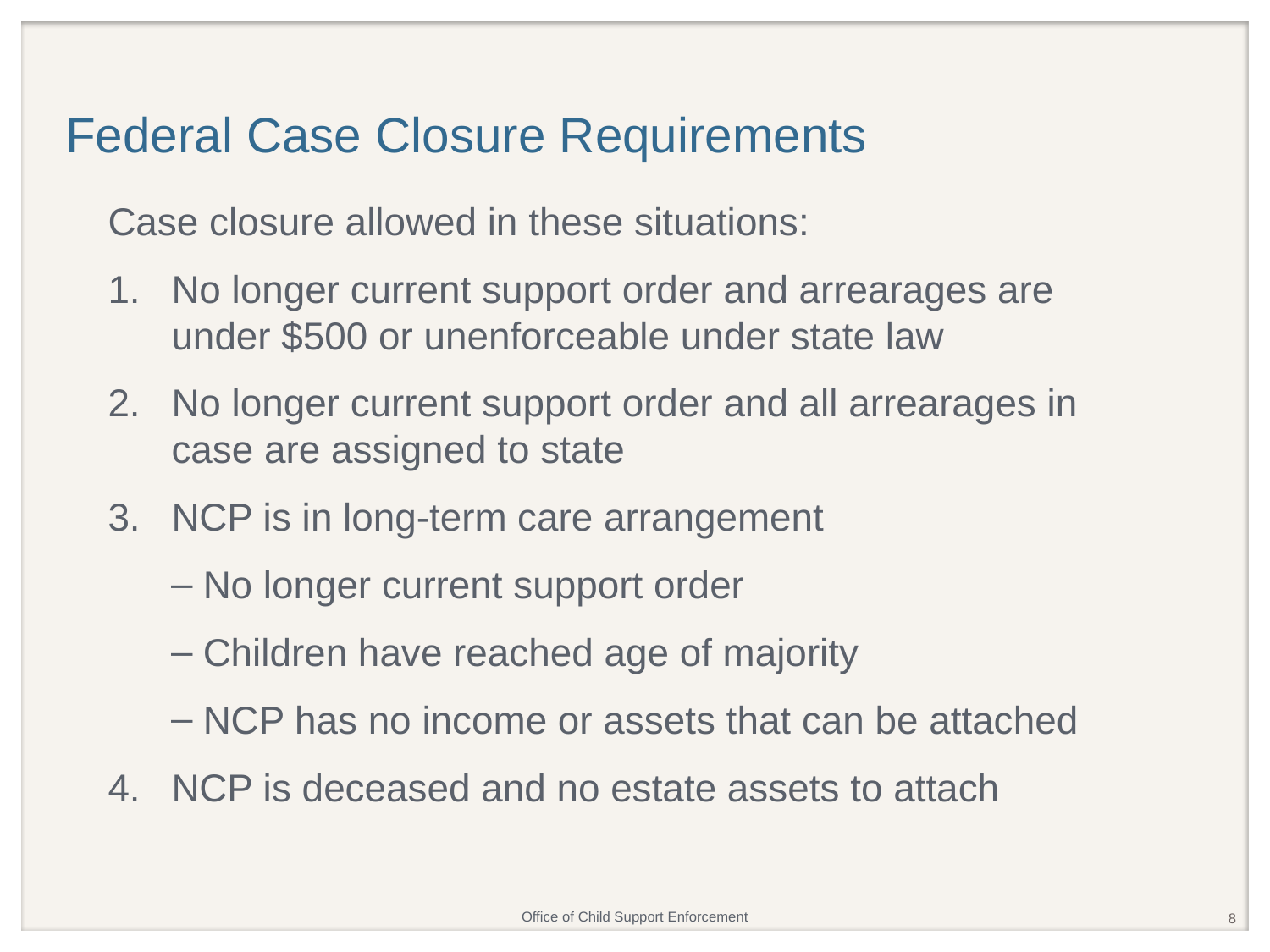

# Federal Case Closure Requirements
Case closure allowed in these situations:
No longer current support order and arrearages are under $500 or unenforceable under state law
No longer current support order and all arrearages in case are assigned to state
NCP is in long-term care arrangement
No longer current support order
Children have reached age of majority
NCP has no income or assets that can be attached
NCP is deceased and no estate assets to attach
8